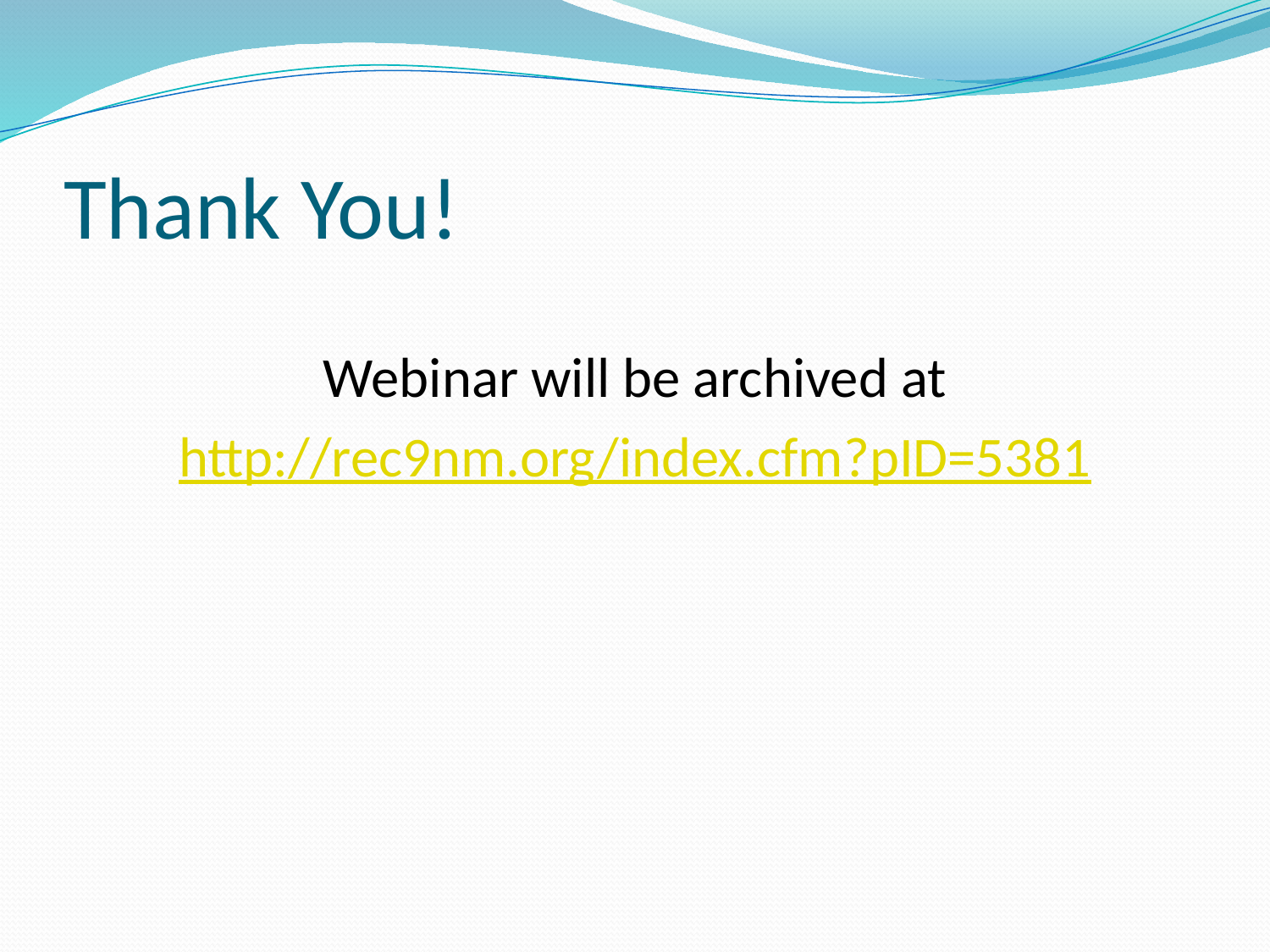

# Thank You!

Webinar will be archived at
http://rec9nm.org/index.cfm?pID=5381